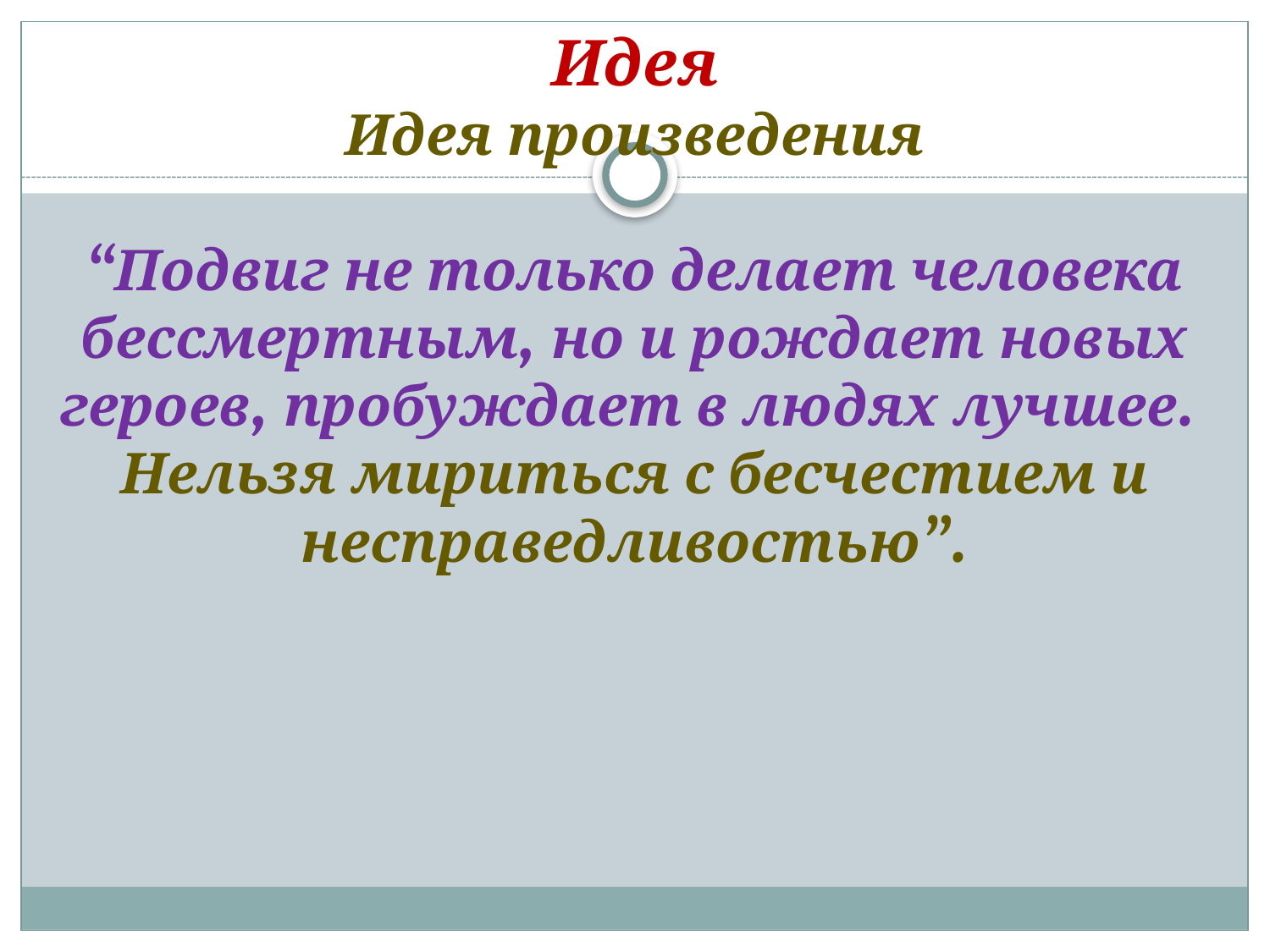

# Идея Идея произведения “Подвиг не только делает человека бессмертным, но и рождает новых героев, пробуждает в людях лучшее. Нельзя мириться с бесчестием и несправедливостью”.